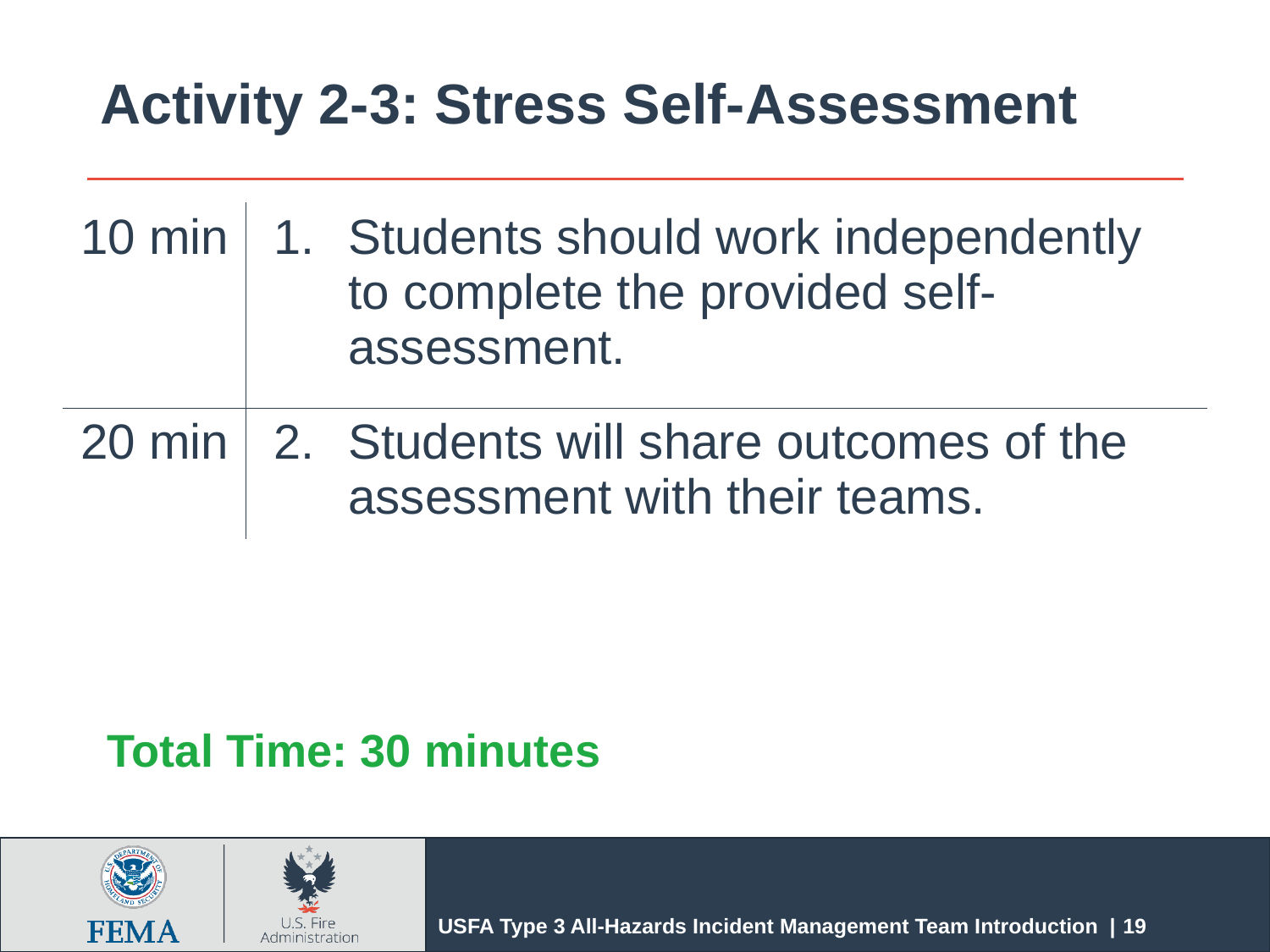

# Activity 2-3: Stress Self-Assessment
| 10 min | Students should work independently to complete the provided self-assessment. |
| --- | --- |
| 20 min | Students will share outcomes of the assessment with their teams. |
Total Time: 30 minutes
USFA Type 3 All-Hazards Incident Management Team Introduction  | 19